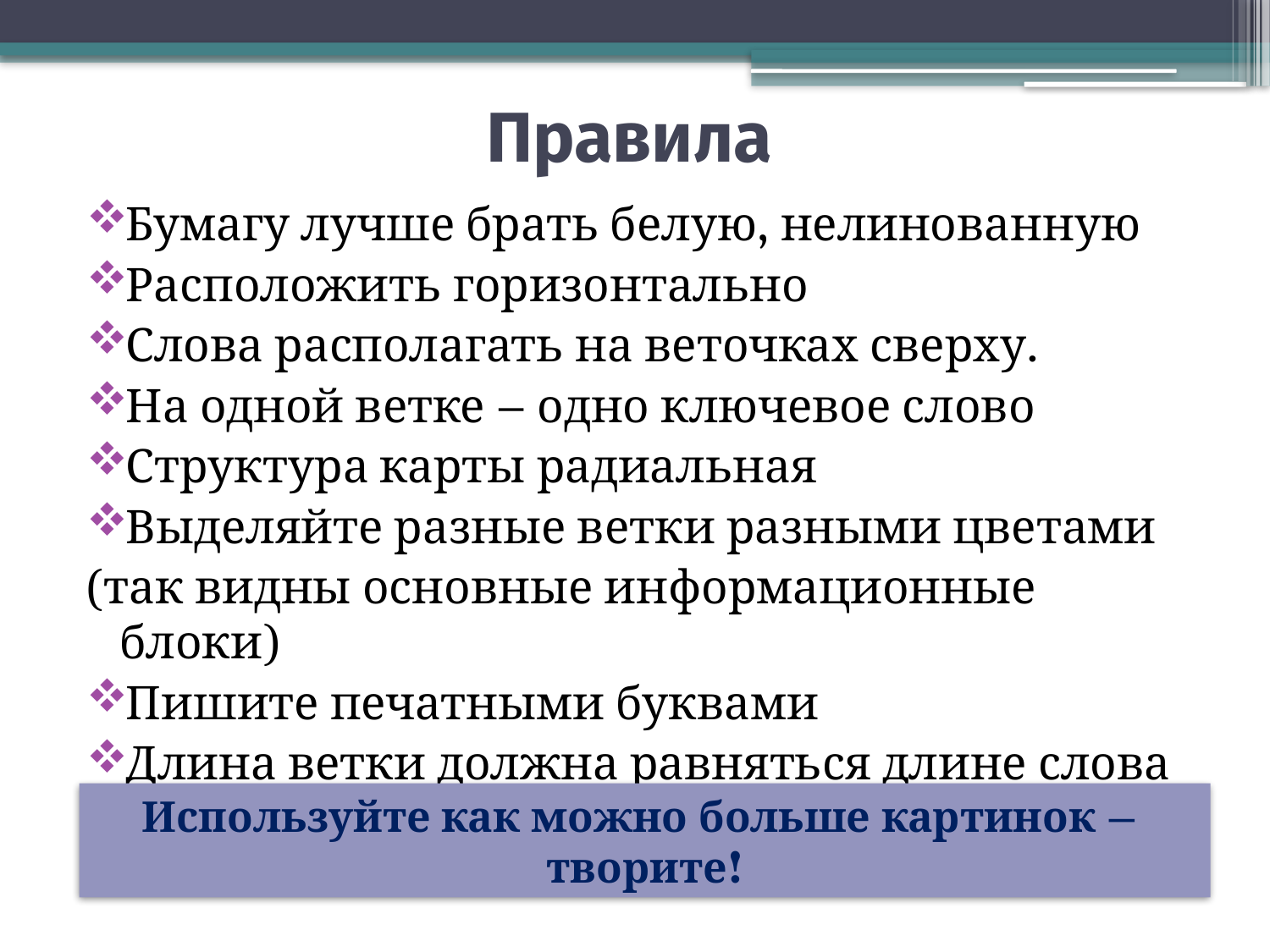

# Правила
Бумагу лучше брать белую, нелинованную
Расположить горизонтально
Слова располагать на веточках сверху.
На одной ветке – одно ключевое слово
Структура карты радиальная
Выделяйте разные ветки разными цветами
(так видны основные информационные блоки)
Пишите печатными буквами
Длина ветки должна равняться длине слова

Используйте как можно больше картинок –
творите!